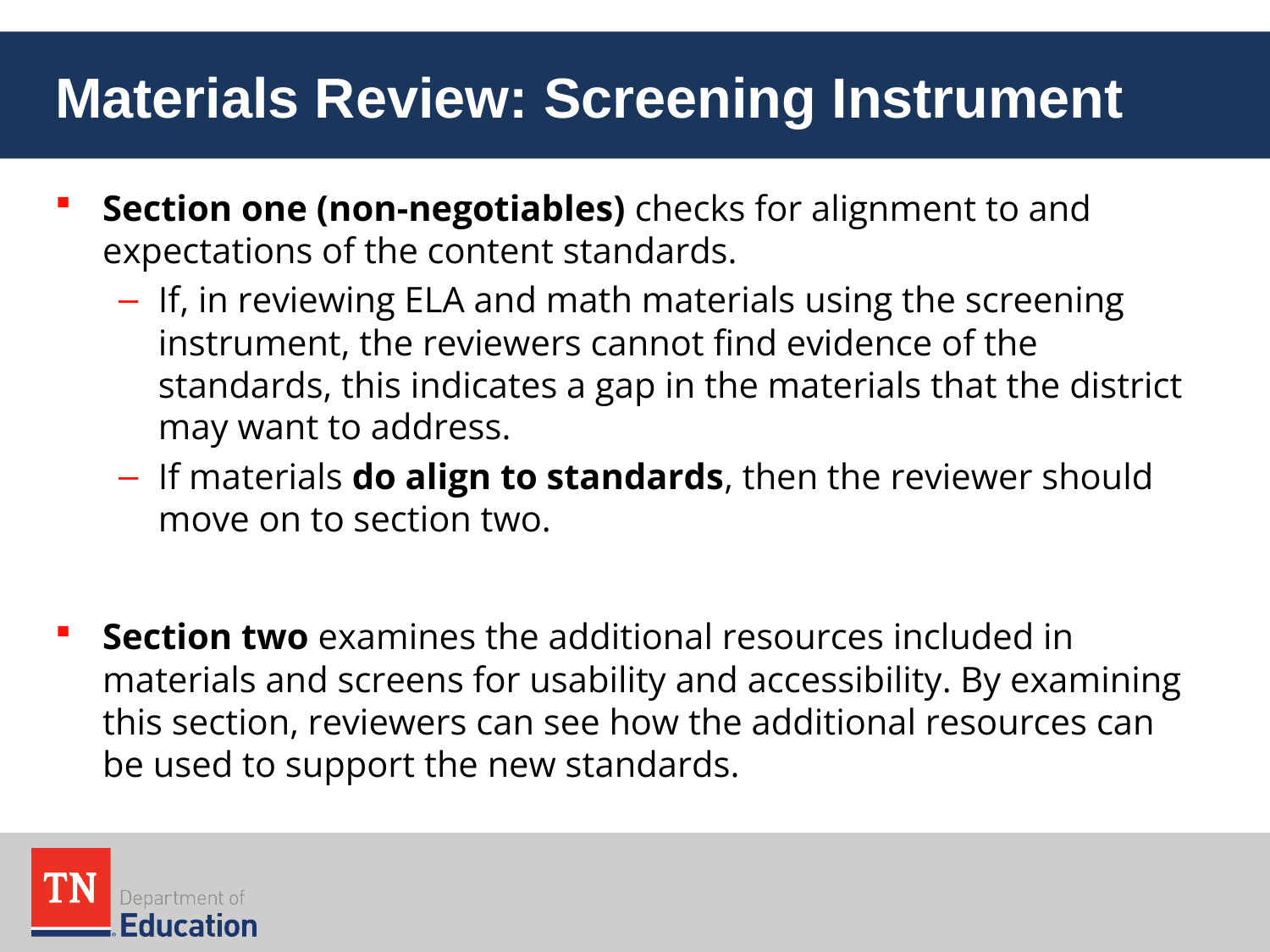

# Materials Review: Screening Instrument
Section one (non-negotiables) checks for alignment to and expectations of the content standards.
If, in reviewing ELA and math materials using the screening instrument, the reviewers cannot find evidence of the standards, this indicates a gap in the materials that the district may want to address.
If materials do align to standards, then the reviewer should move on to section two.

Section two examines the additional resources included in materials and screens for usability and accessibility. By examining this section, reviewers can see how the additional resources can be used to support the new standards.